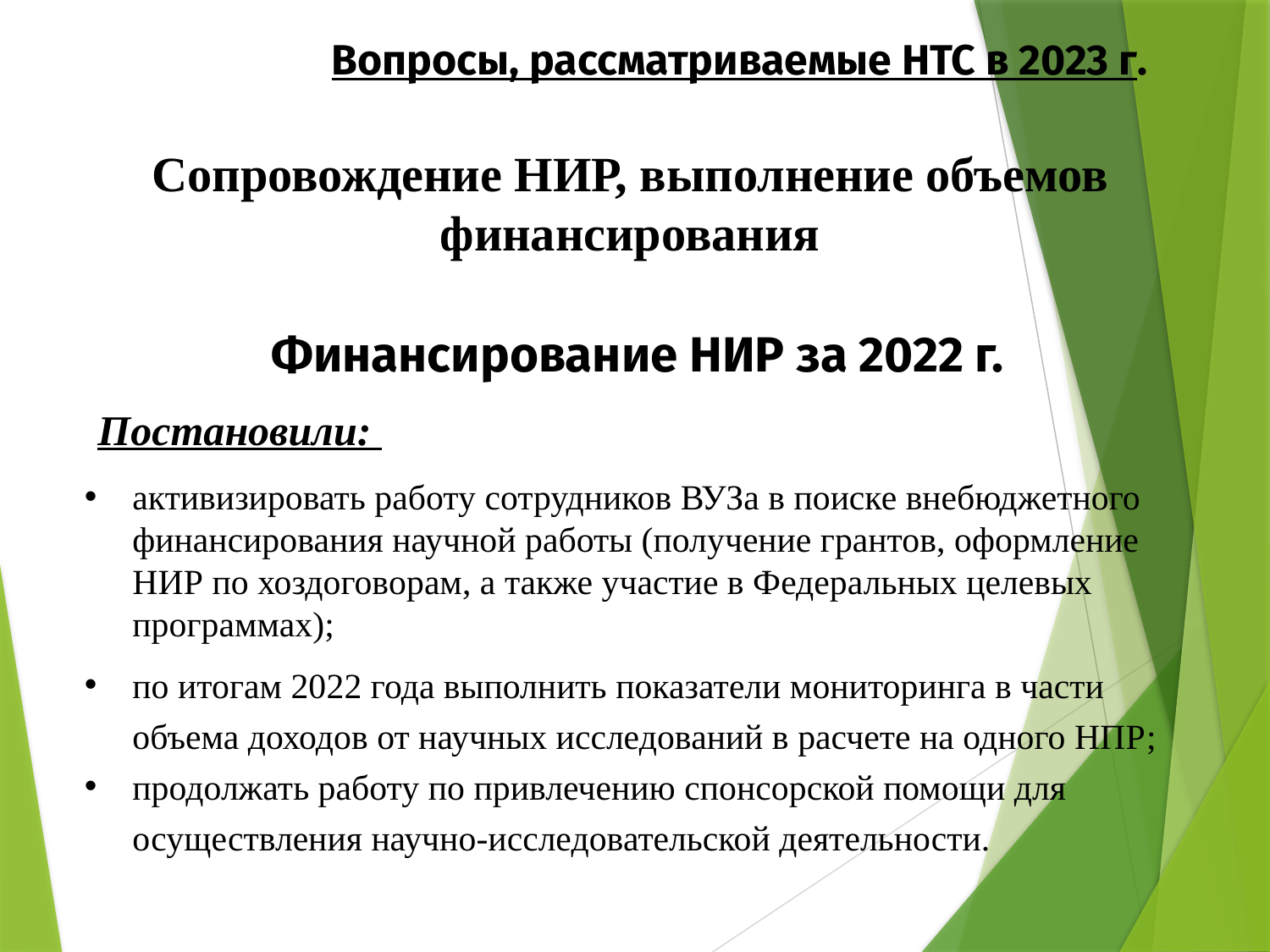

# Вопросы, рассматриваемые НТС в 2023 г. Сопровождение НИР, выполнение объемов финансирования
Финансирование НИР за 2022 г.
Постановили:
активизировать работу сотрудников ВУЗа в поиске внебюджетного финансирования научной работы (получение грантов, оформление НИР по хоздоговорам, а также участие в Федеральных целевых программах);
по итогам 2022 года выполнить показатели мониторинга в части объема доходов от научных исследований в расчете на одного НПР;
продолжать работу по привлечению спонсорской помощи для осуществления научно-исследовательской деятельности.